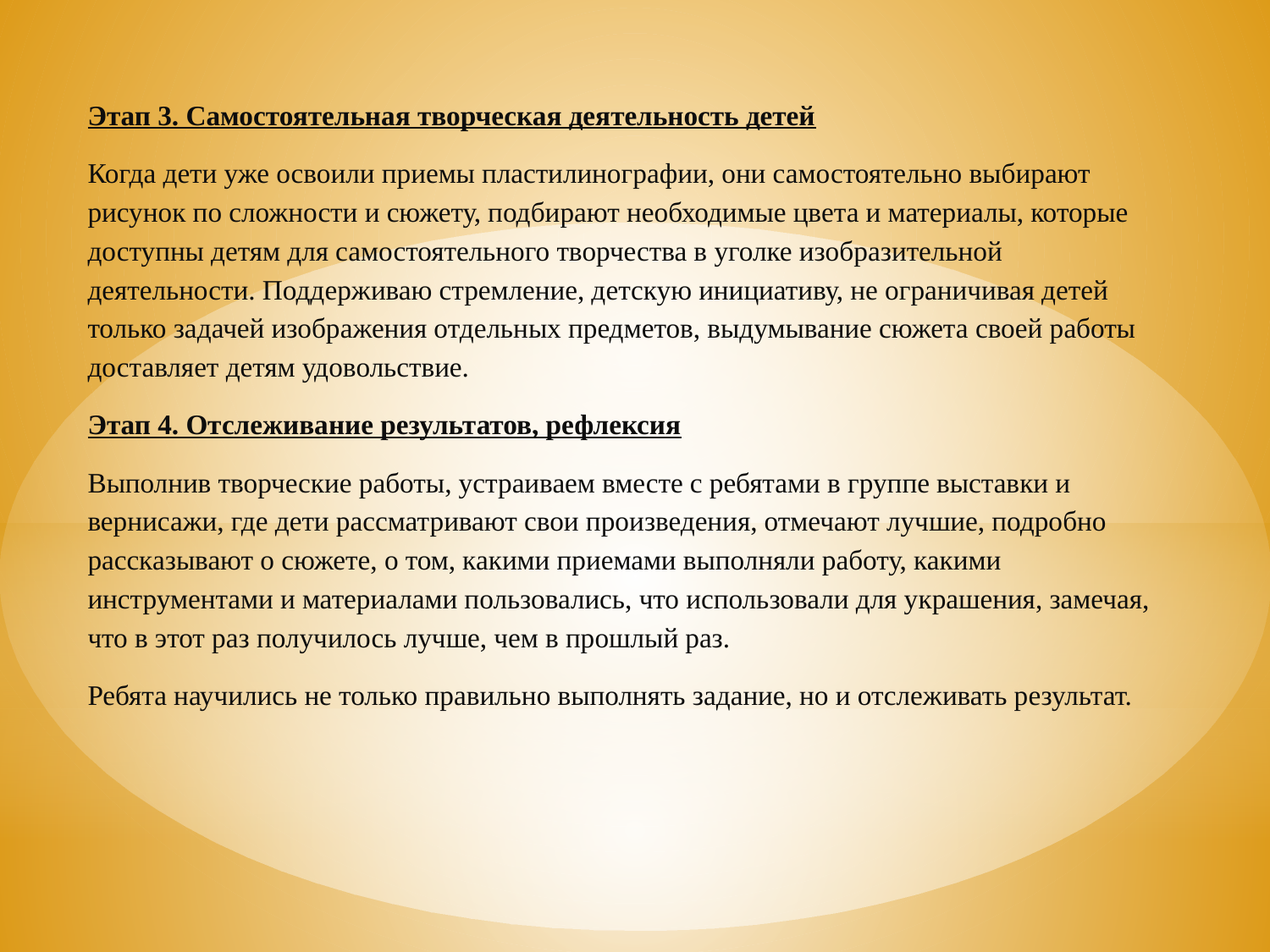

Этап 3. Самостоятельная творческая деятельность детей
Когда дети уже освоили приемы пластилинографии, они самостоятельно выбирают рисунок по сложности и сюжету, подбирают необходимые цвета и материалы, которые доступны детям для самостоятельного творчества в уголке изобразительной деятельности. Поддерживаю стремление, детскую инициативу, не ограничивая детей только задачей изображения отдельных предметов, выдумывание сюжета своей работы доставляет детям удовольствие.
Этап 4. Отслеживание результатов, рефлексия
Выполнив творческие работы, устраиваем вместе с ребятами в группе выставки и вернисажи, где дети рассматривают свои произведения, отмечают лучшие, подробно рассказывают о сюжете, о том, какими приемами выполняли работу, какими инструментами и материалами пользовались, что использовали для украшения, замечая, что в этот раз получилось лучше, чем в прошлый раз.
Ребята научились не только правильно выполнять задание, но и отслеживать результат.